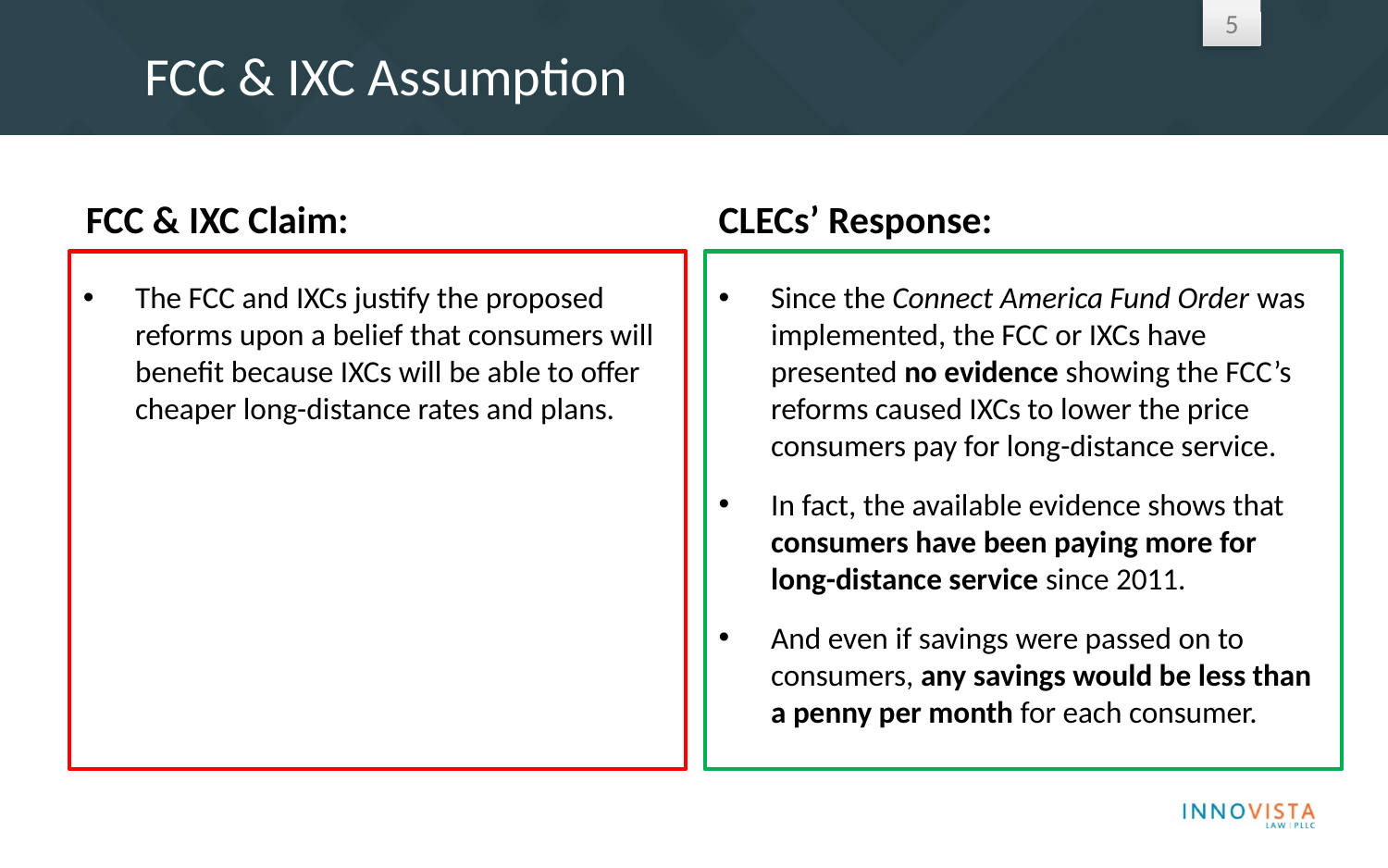

# FCC & IXC Assumption
FCC & IXC Claim:
CLECs’ Response:

Since the Connect America Fund Order was implemented, the FCC or IXCs have presented no evidence showing the FCC’s reforms caused IXCs to lower the price consumers pay for long-distance service.

In fact, the available evidence shows that consumers have been paying more for long-distance service since 2011.

And even if savings were passed on to consumers, any savings would be less than a penny per month for each consumer.

The FCC and IXCs justify the proposed reforms upon a belief that consumers will benefit because IXCs will be able to offer cheaper long-distance rates and plans.